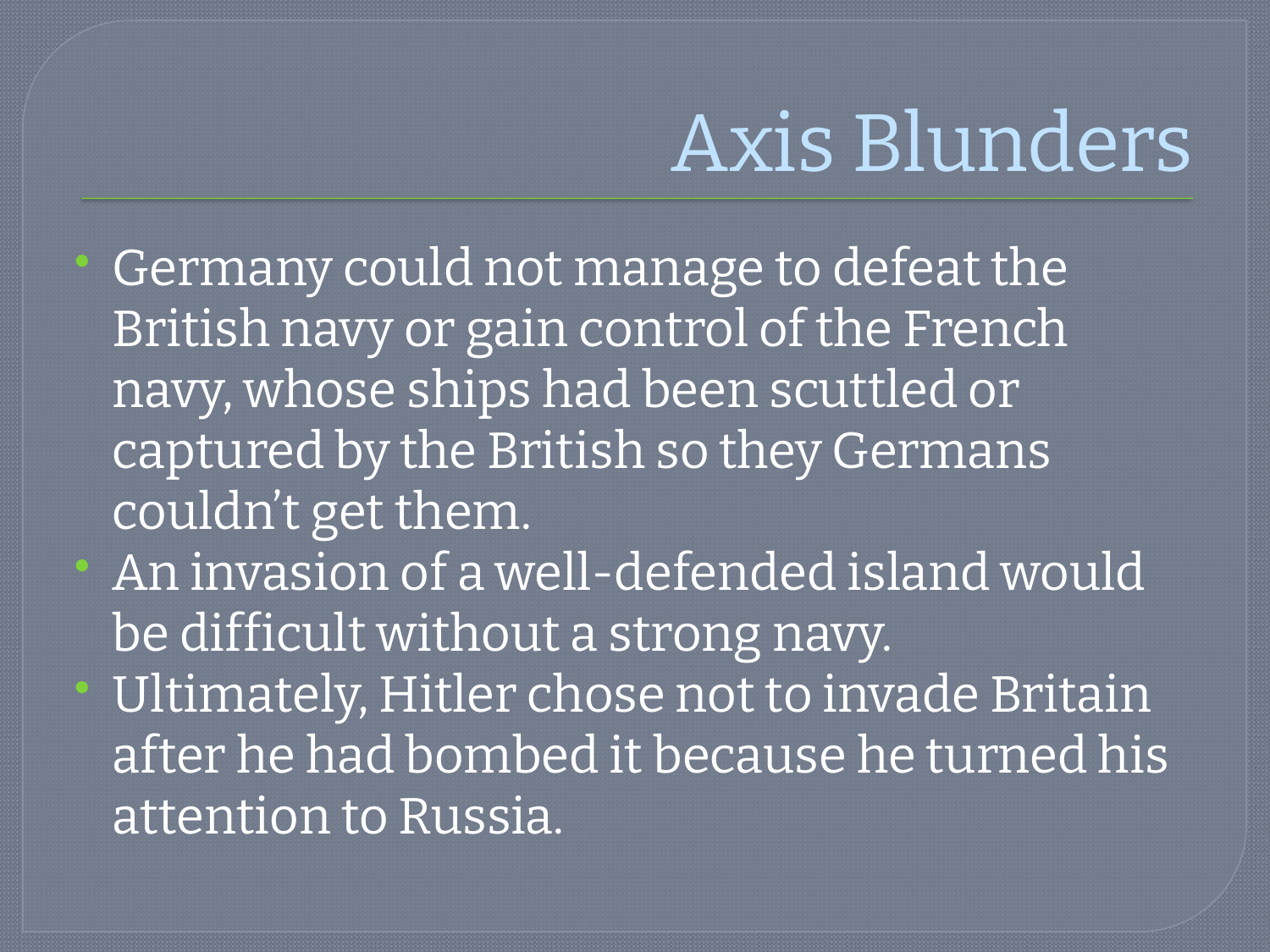

# Axis Blunders
Germany could not manage to defeat the British navy or gain control of the French navy, whose ships had been scuttled or captured by the British so they Germans couldn’t get them.
An invasion of a well-defended island would be difficult without a strong navy.
Ultimately, Hitler chose not to invade Britain after he had bombed it because he turned his attention to Russia.